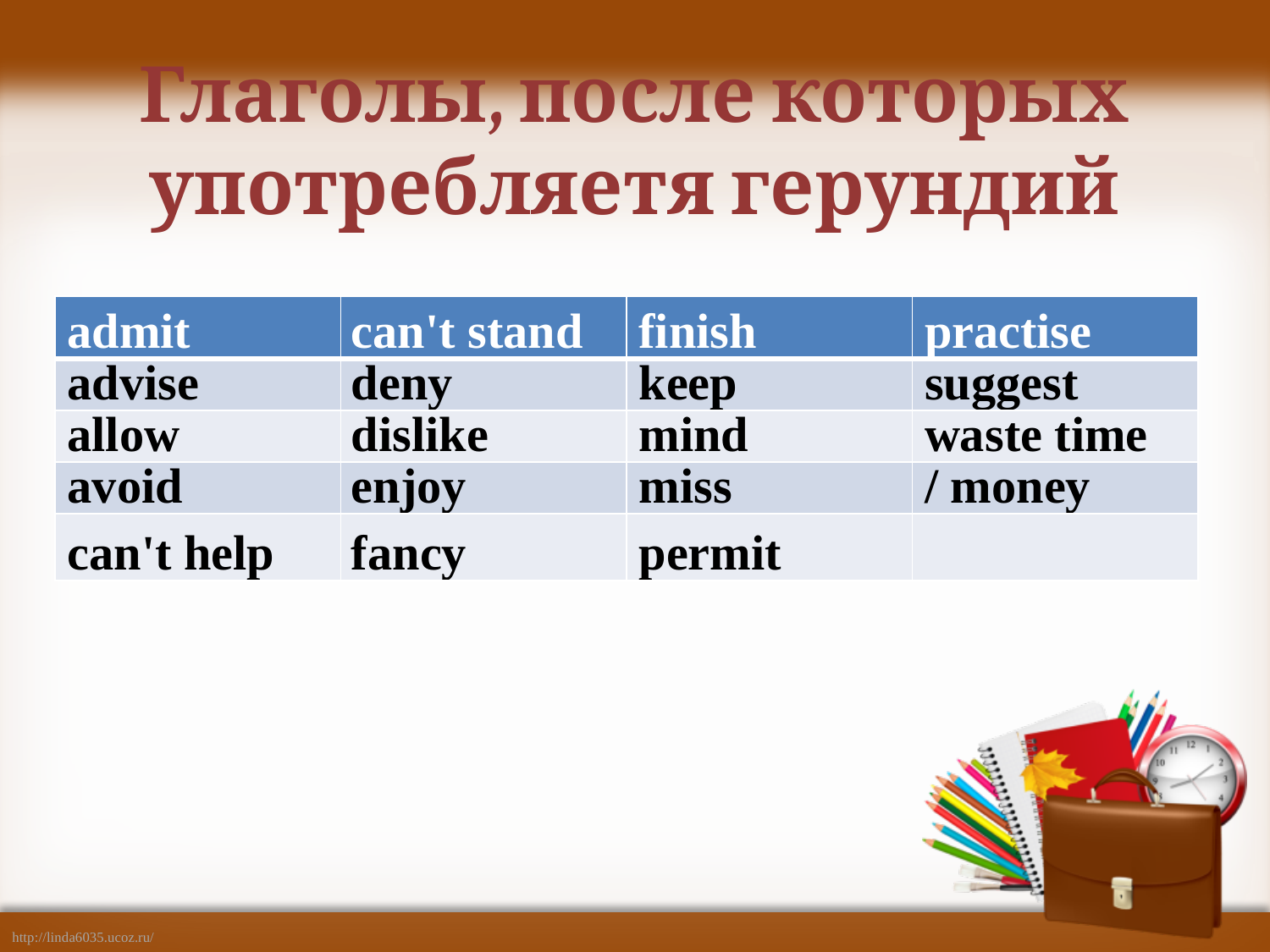

# Глаголы, после которых употребляетя герундий
| admit | can't stand | finish | practise |
| --- | --- | --- | --- |
| advise | deny | keep | suggest |
| allow | dislike | mind | waste time |
| avoid | enjoy | miss | / money |
| can't help | fancy | permit |  |